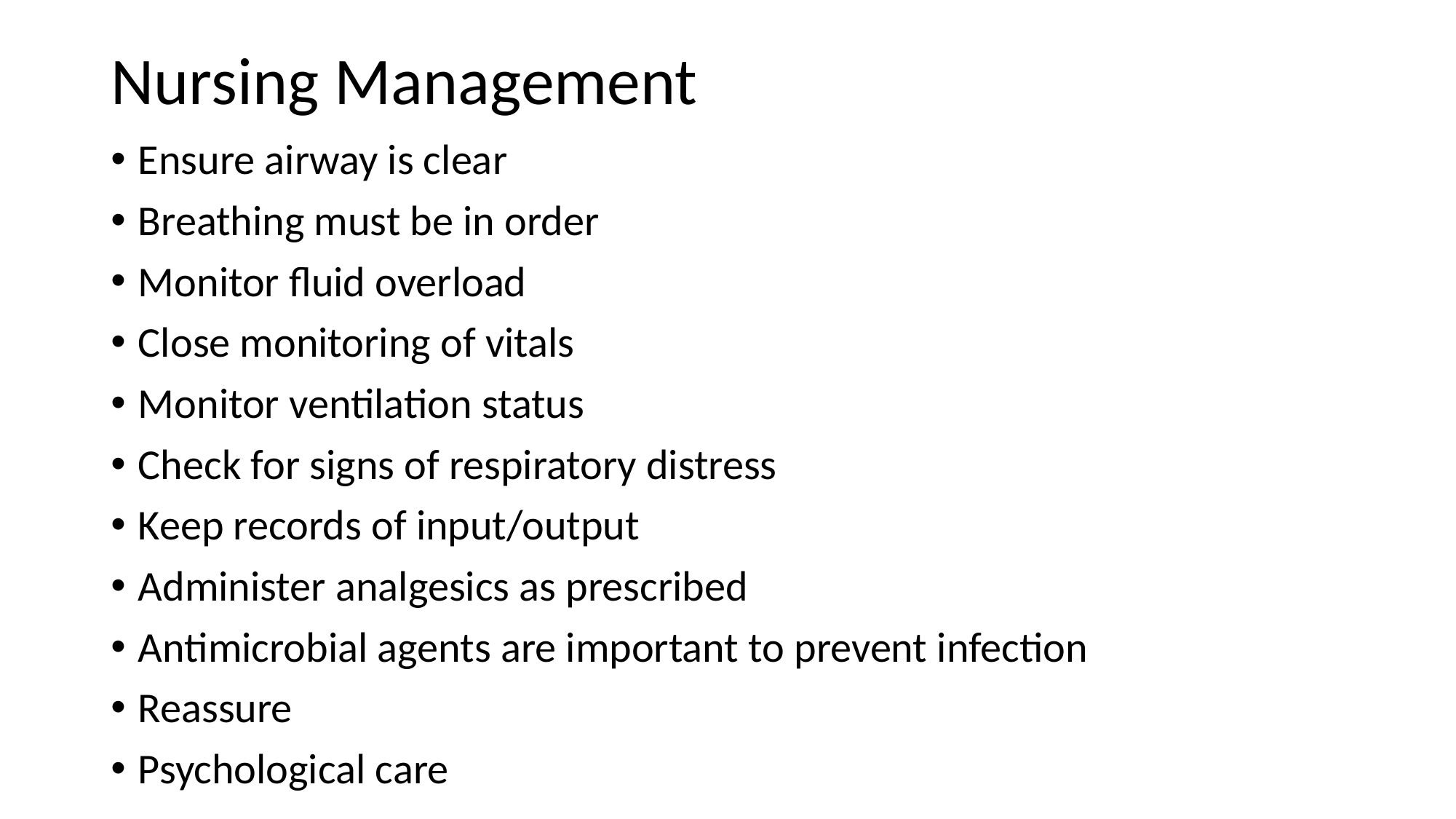

# Nursing Management
Ensure airway is clear
Breathing must be in order
Monitor fluid overload
Close monitoring of vitals
Monitor ventilation status
Check for signs of respiratory distress
Keep records of input/output
Administer analgesics as prescribed
Antimicrobial agents are important to prevent infection
Reassure
Psychological care